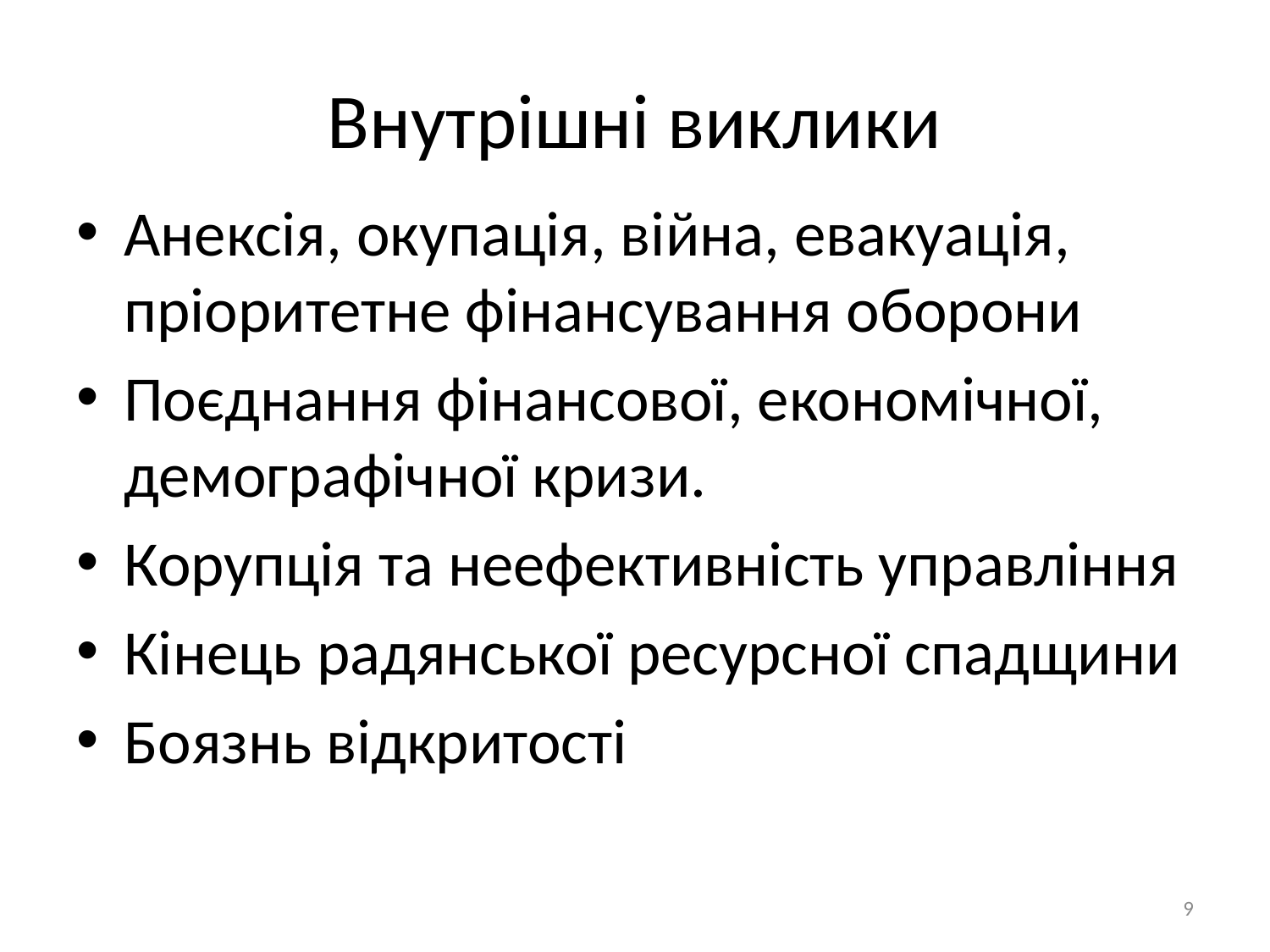

# Внутрішні виклики
Анексія, окупація, війна, евакуація, пріоритетне фінансування оборони
Поєднання фінансової, економічної, демографічної кризи.
Корупція та неефективність управління
Кінець радянської ресурсної спадщини
Боязнь відкритості

9